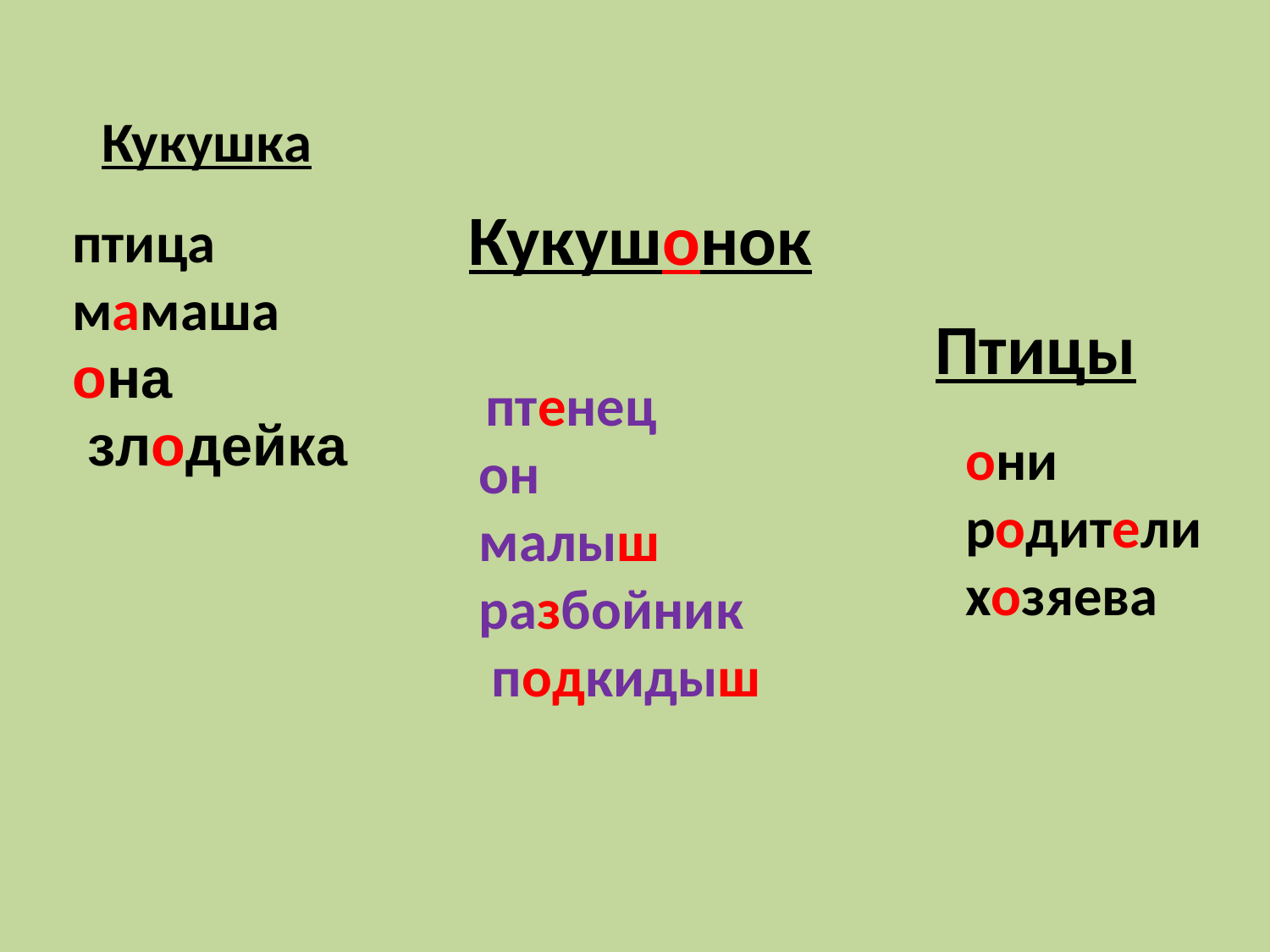

Кукушка

Кукушонок
птица
мамаша
она
 злодейка
Птицы
 птенец
он
малыш
разбойник
 подкидыш
они
родители
хозяева